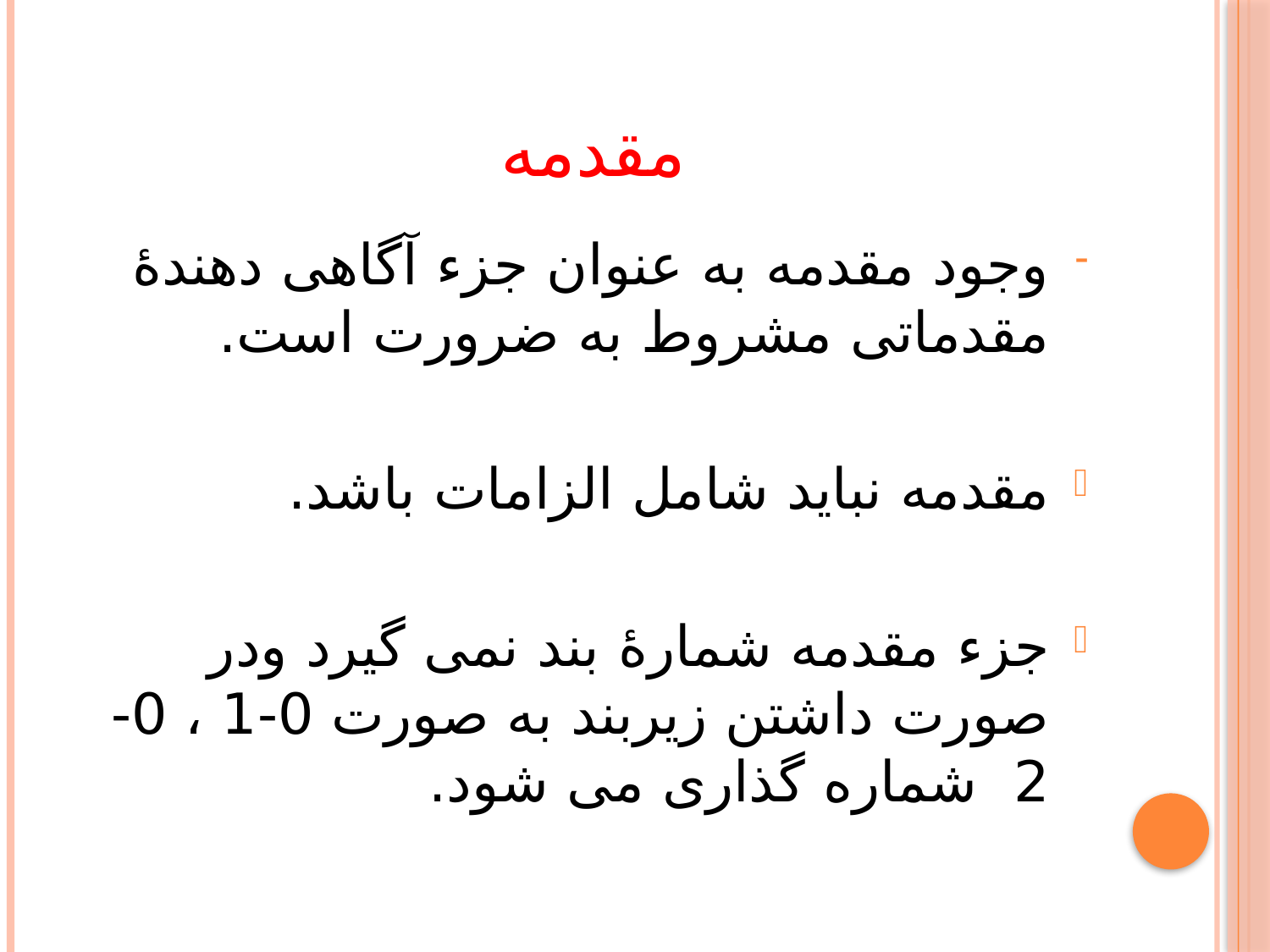

# مقدمه
وجود مقدمه به عنوان جزء آگاهی دهندۀ مقدماتی مشروط به ضرورت است.

مقدمه نباید شامل الزامات باشد.

جزء مقدمه شمارۀ بند نمی گیرد ودر صورت داشتن زیربند به صورت 0-1 ، 0-2  شماره گذاری می شود.